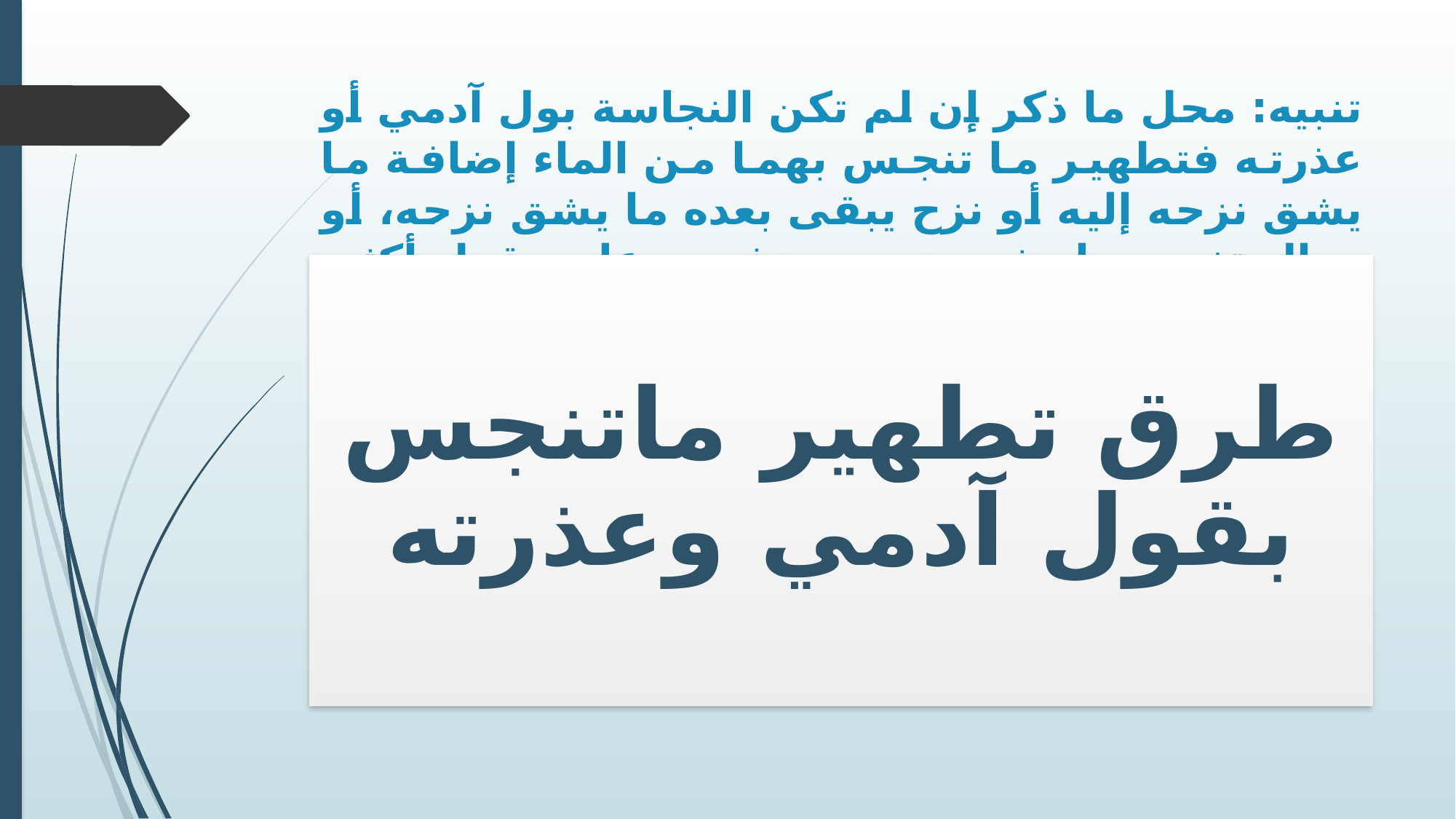

# تنبيه: محل ما ذكر إن لم تكن النجاسة بول آدمي أو عذرته فتطهير ما تنجس بهما من الماء إضافة ما يشق نزحه إليه أو نزح يبقى بعده ما يشق نزحه، أو زوال تغير ما يشق نزحه بنفسه على قول أكثر المتقدمين ومن تابعهم على ما تقدم.
طرق تطهير ماتنجس بقول آدمي وعذرته